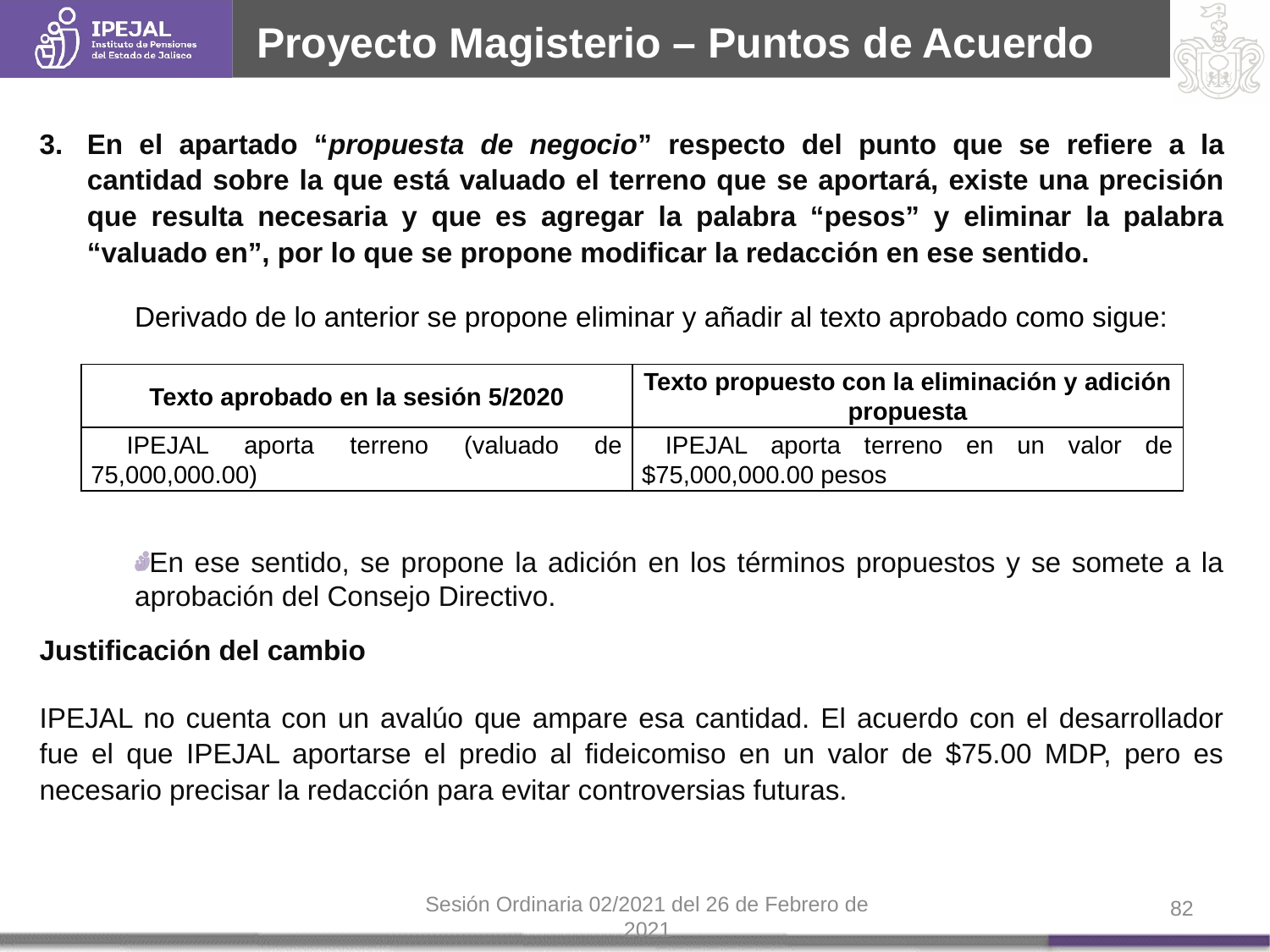

Proyecto Magisterio – Puntos de Acuerdo
En el apartado “propuesta de negocio” respecto del punto que se refiere a la cantidad sobre la que está valuado el terreno que se aportará, existe una precisión que resulta necesaria y que es agregar la palabra “pesos” y eliminar la palabra “valuado en”, por lo que se propone modificar la redacción en ese sentido.
Derivado de lo anterior se propone eliminar y añadir al texto aprobado como sigue:

En ese sentido, se propone la adición en los términos propuestos y se somete a la aprobación del Consejo Directivo.
Justificación del cambio
IPEJAL no cuenta con un avalúo que ampare esa cantidad. El acuerdo con el desarrollador fue el que IPEJAL aportarse el predio al fideicomiso en un valor de $75.00 MDP, pero es necesario precisar la redacción para evitar controversias futuras.

| Texto aprobado en la sesión 5/2020 | Texto propuesto con la eliminación y adición propuesta |
| --- | --- |
| IPEJAL aporta terreno (valuado de 75,000,000.00) | IPEJAL aporta terreno en un valor de $75,000,000.00 pesos |
82
Sesión Ordinaria 02/2021 del 26 de Febrero de 2021